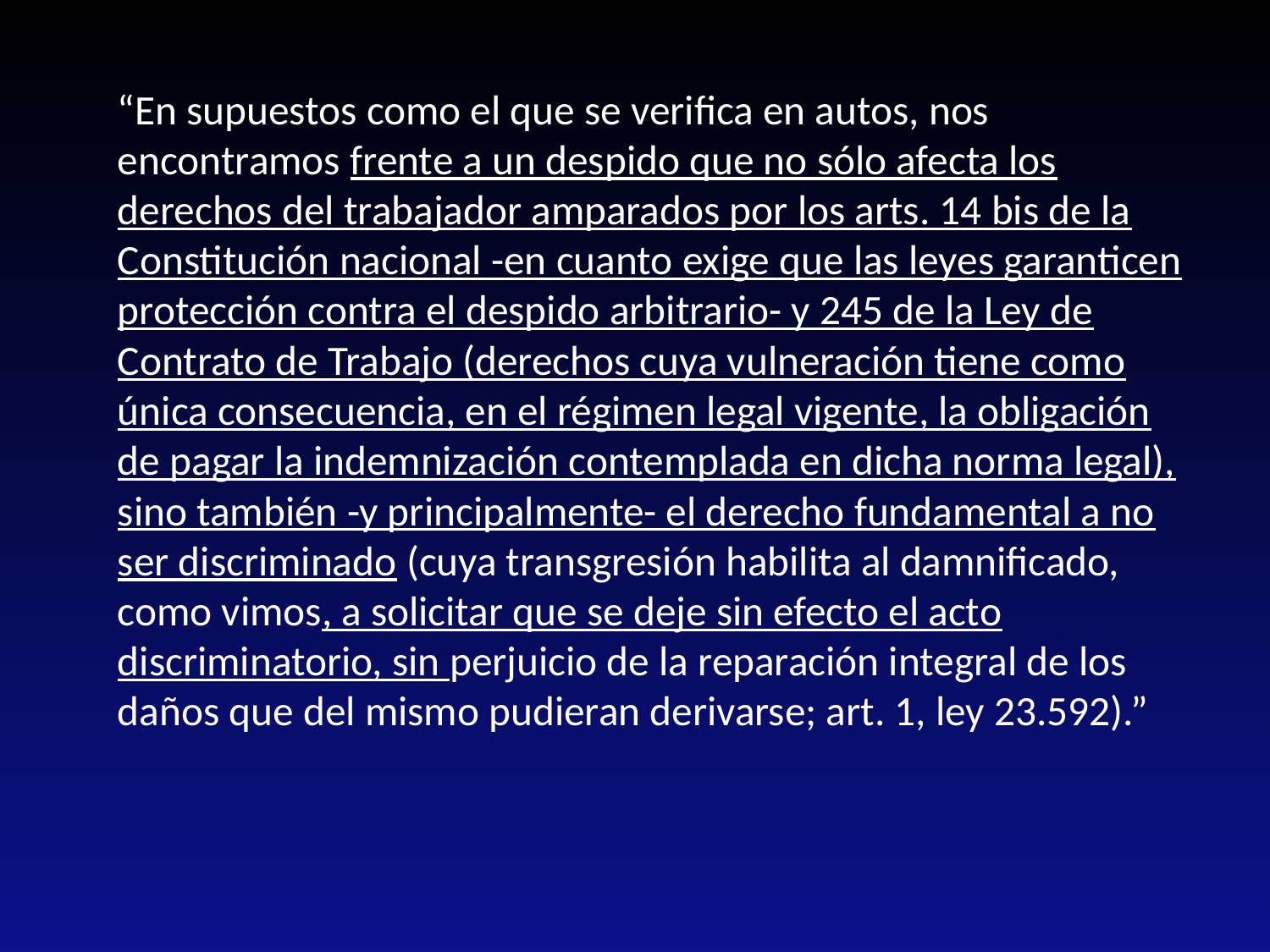

“En supuestos como el que se verifica en autos, nos encontramos frente a un despido que no sólo afecta los derechos del trabajador amparados por los arts. 14 bis de la Constitución nacional -en cuanto exige que las leyes garanticen protección contra el despido arbitrario- y 245 de la Ley de Contrato de Trabajo (derechos cuya vulneración tiene como única consecuencia, en el régimen legal vigente, la obligación de pagar la indemnización contemplada en dicha norma legal), sino también -y principalmente- el derecho fundamental a no ser discriminado (cuya transgresión habilita al damnificado, como vimos, a solicitar que se deje sin efecto el acto discriminatorio, sin perjuicio de la reparación integral de los daños que del mismo pudieran derivarse; art. 1, ley 23.592).”